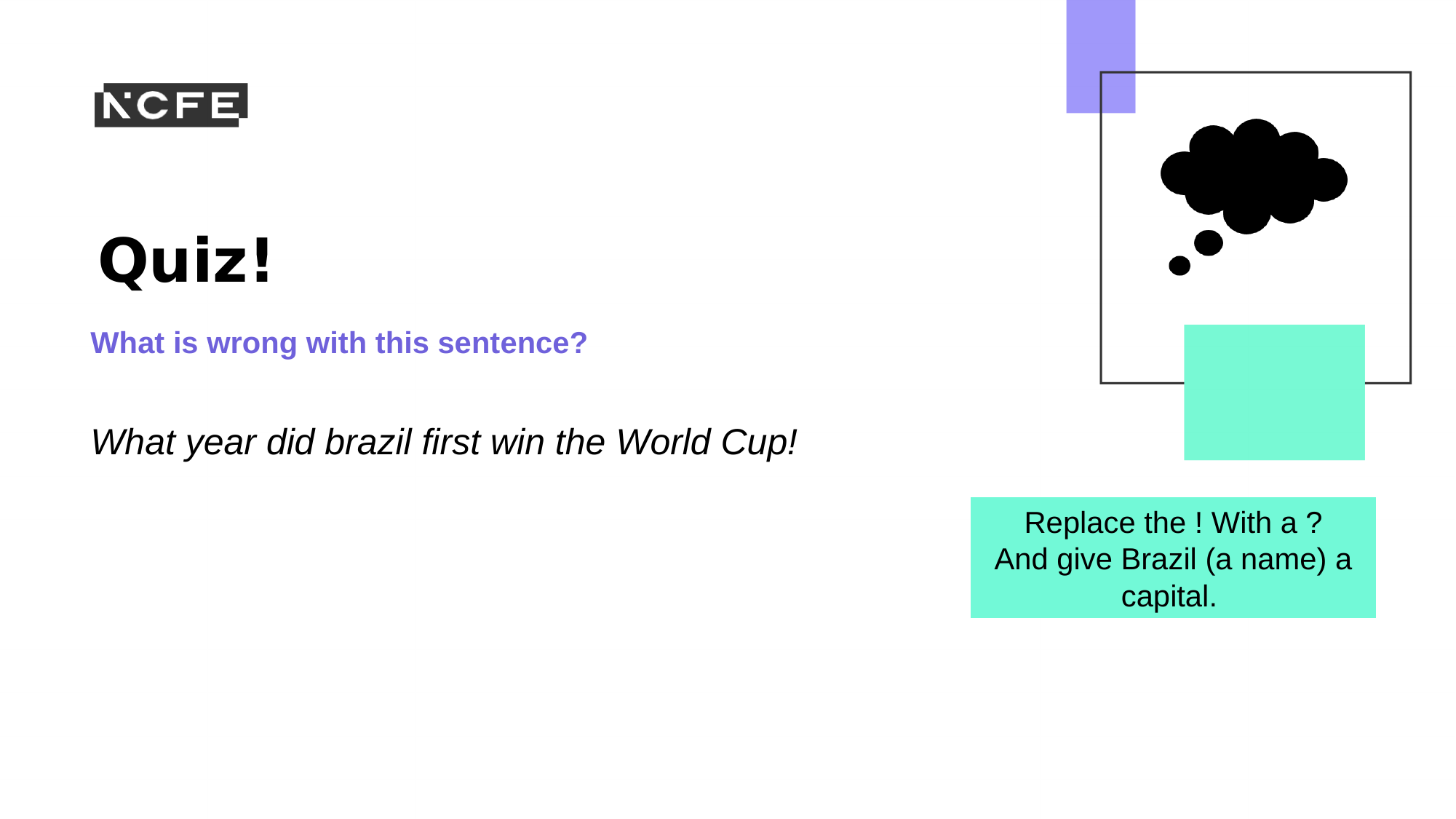

What is wrong with this sentence?

What year did brazil first win the World Cup!

Replace the ! With a ?
And give Brazil (a name) a capital.